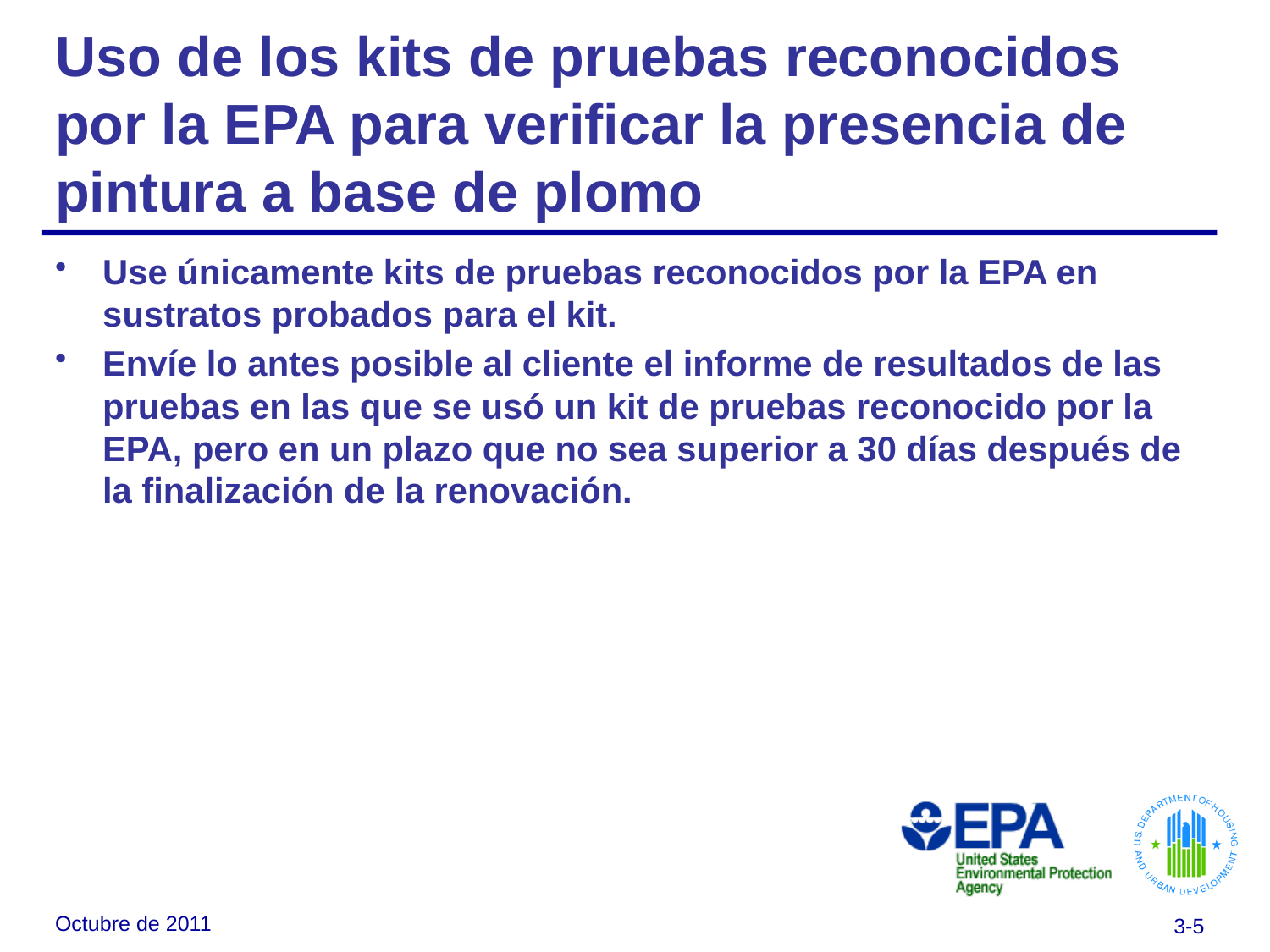

# Uso de los kits de pruebas reconocidos por la EPA para verificar la presencia de pintura a base de plomo
Use únicamente kits de pruebas reconocidos por la EPA en sustratos probados para el kit.
Envíe lo antes posible al cliente el informe de resultados de las pruebas en las que se usó un kit de pruebas reconocido por la EPA, pero en un plazo que no sea superior a 30 días después de la finalización de la renovación.
Octubre de 2011
3-5